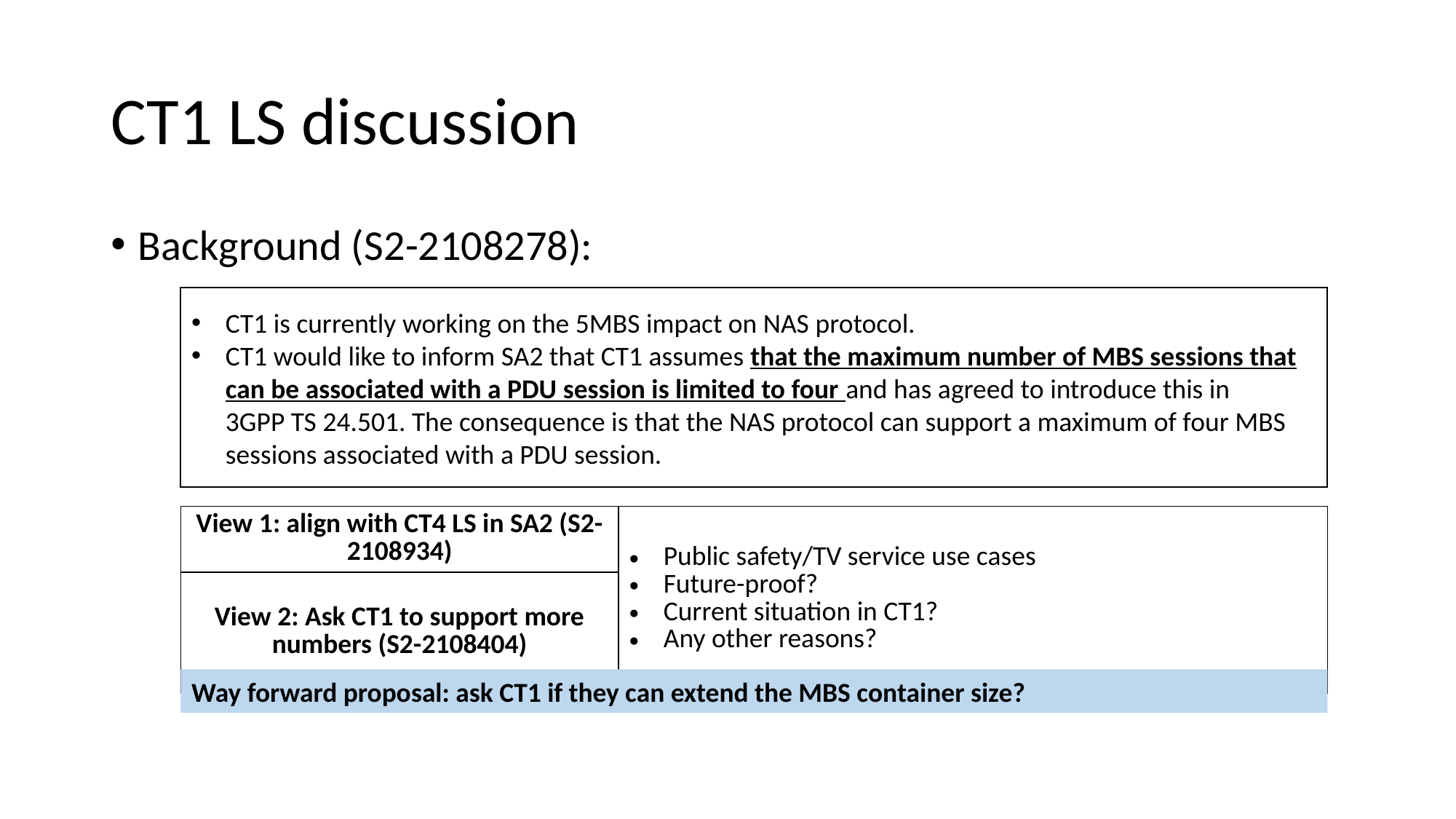

# CT1 LS discussion
Background (S2-2108278):

CT1 is currently working on the 5MBS impact on NAS protocol.
CT1 would like to inform SA2 that CT1 assumes that the maximum number of MBS sessions that can be associated with a PDU session is limited to four and has agreed to introduce this in 3GPP TS 24.501. The consequence is that the NAS protocol can support a maximum of four MBS sessions associated with a PDU session.
| View 1: align with CT4 LS in SA2 (S2-2108934) | Public safety/TV service use cases Future-proof? Current situation in CT1? Any other reasons? |
| --- | --- |
| View 2: Ask CT1 to support more numbers (S2-2108404) |  |
Way forward proposal: ask CT1 if they can extend the MBS container size?